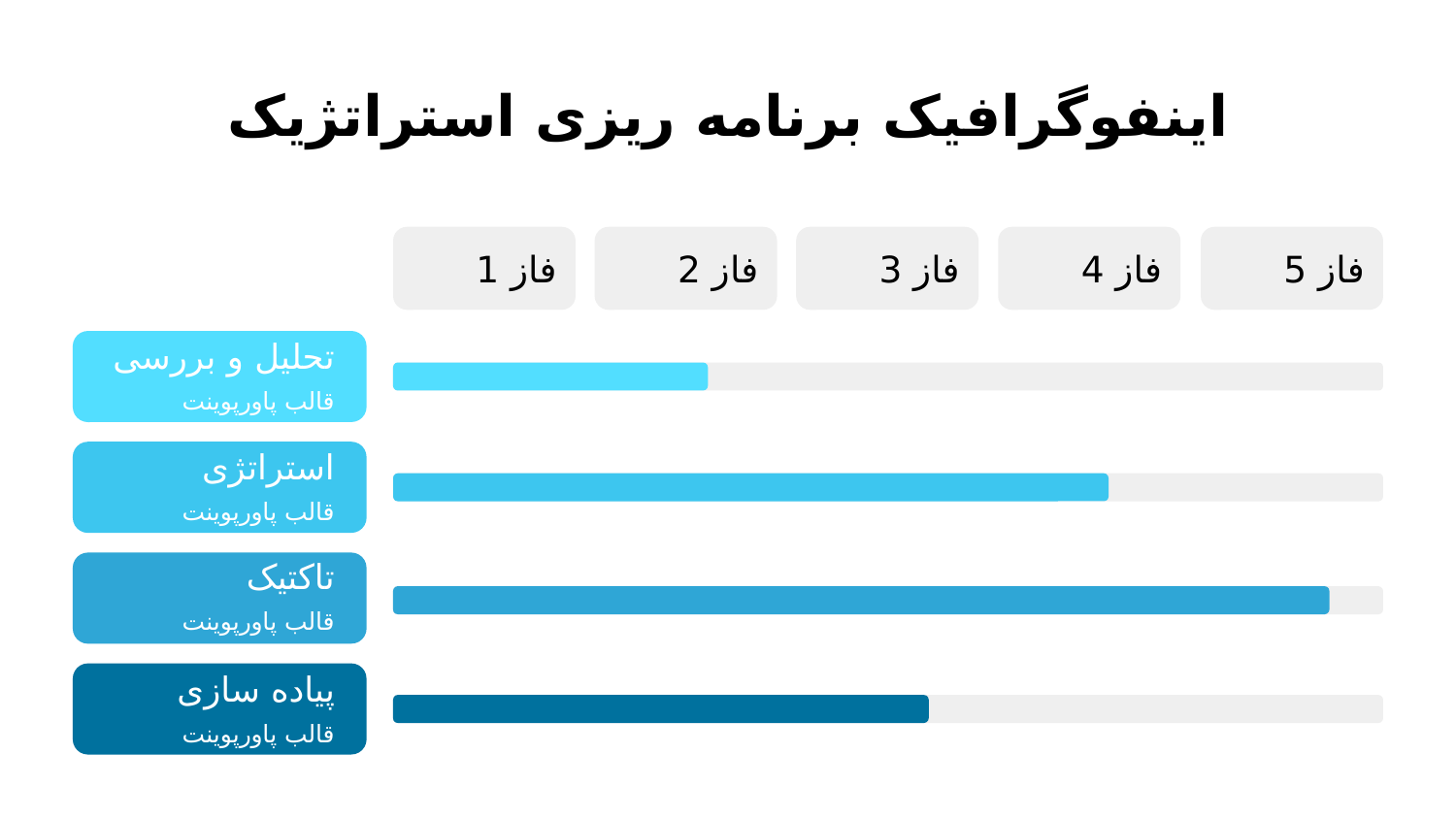

# اینفوگرافیک برنامه ریزی استراتژیک
فاز 1
فاز 2
فاز 3
فاز 4
فاز 5
تحلیل و بررسی

قالب پاورپوینت

استراتژی
قالب پاورپوینت
تاکتیک

قالب پاورپوینت
پیاده سازی

قالب پاورپوینت